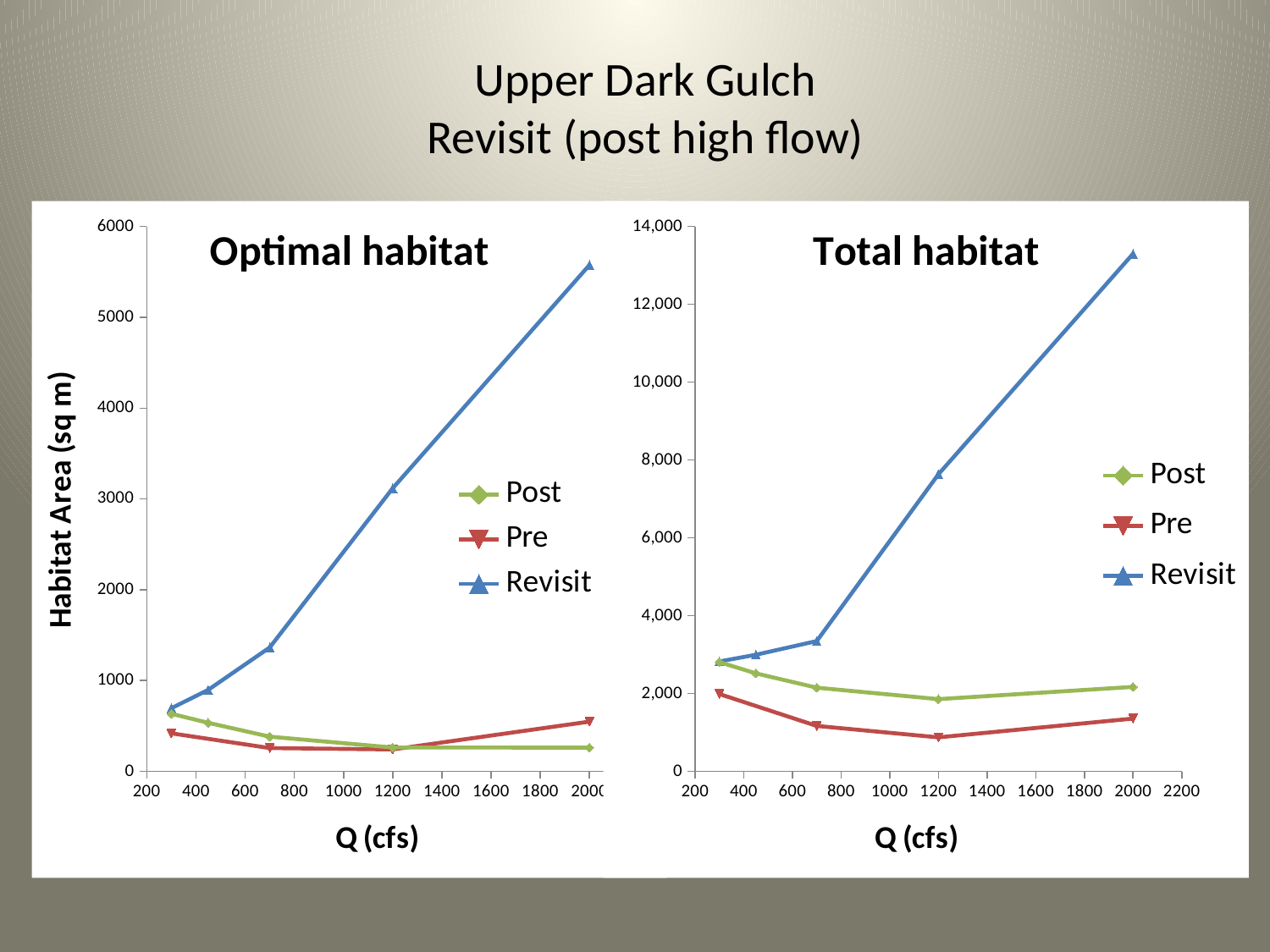

# Upper Dark Gulch Revisit (post high flow)

### Chart: Optimal habitat

| Category | Post | Pre |  |
|---|---|---|---|

### Chart: Total habitat

| Category | Post | Pre |  |
|---|---|---|---|